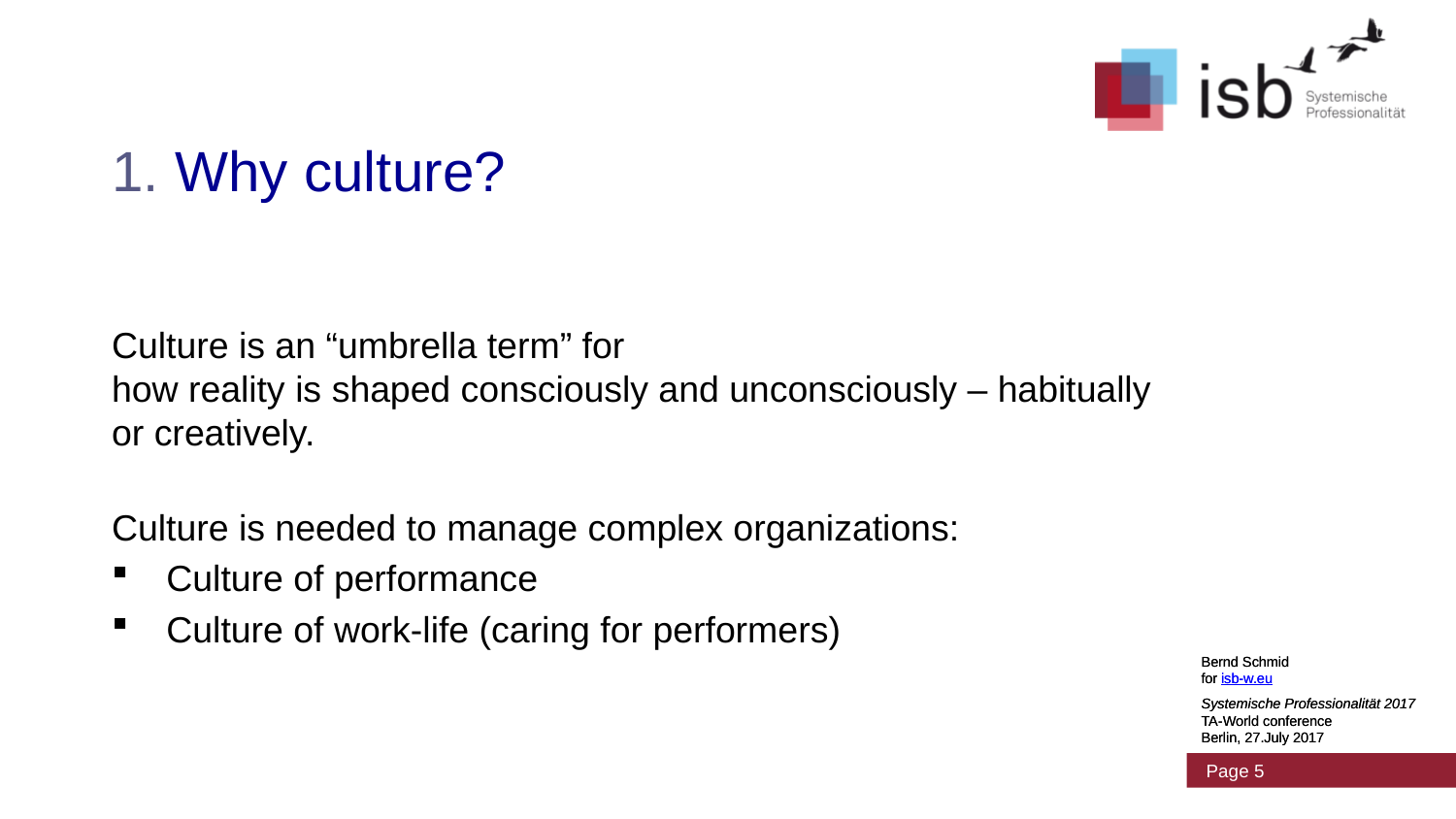

# 1. Why culture?
Culture is an “umbrella term” for
how reality is shaped consciously and unconsciously – habitually or creatively.
Culture is needed to manage complex organizations:
Culture of performance
Culture of work-life (caring for performers)
Bernd Schmid
for isb-w.eu
Systemische Professionalität 2017
TA-World conference
Berlin, 27.July 2017
 Page 5